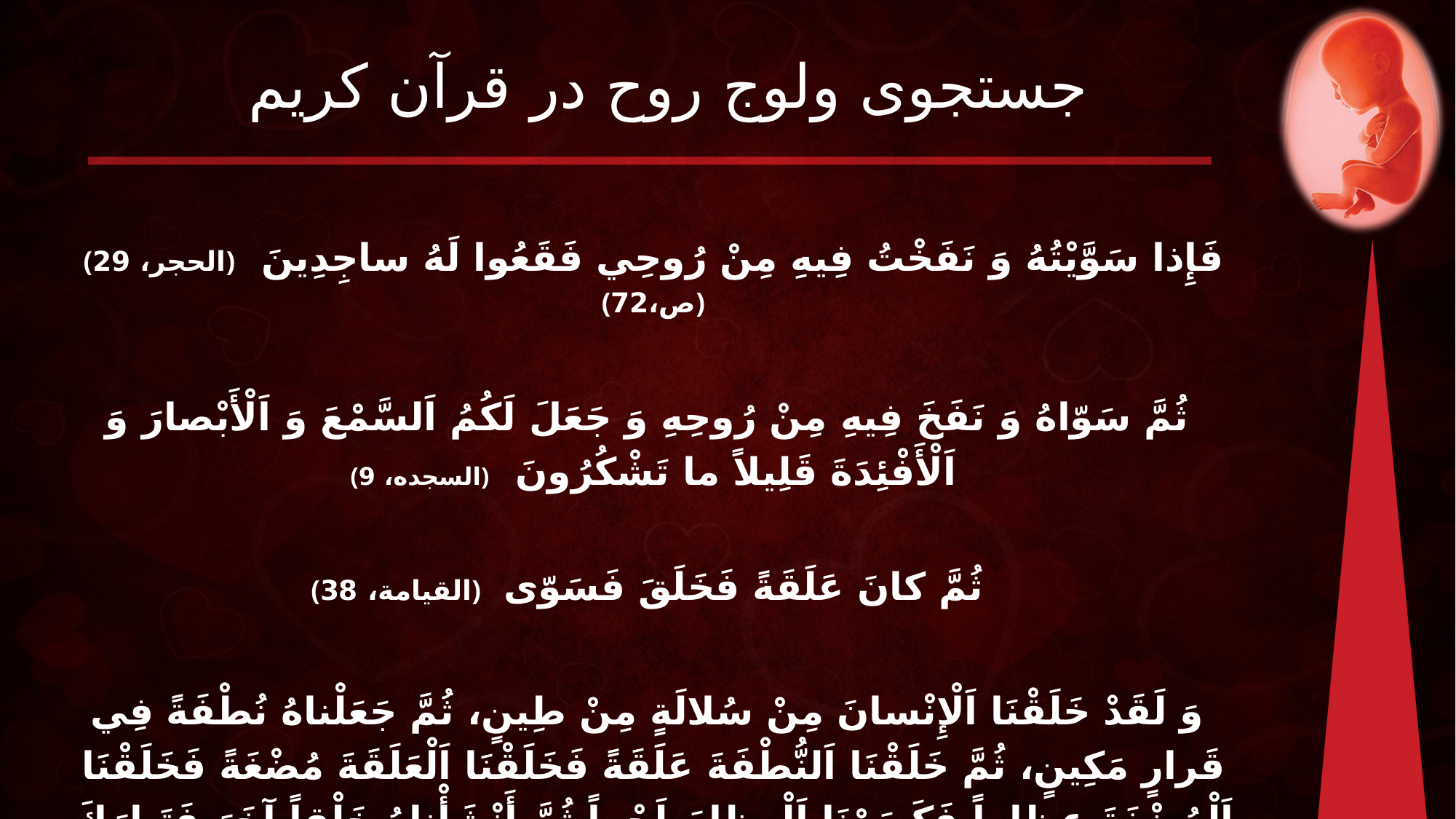

# جستجوی ولوج روح در قرآن کریم
فَإِذا سَوَّيْتُهُ وَ نَفَخْتُ فِيهِ مِنْ رُوحِي فَقَعُوا لَهُ ساجِدِينَ  ﴿الحجر، 29﴾ ﴿ص،72﴾

 ثُمَّ سَوّاهُ وَ نَفَخَ فِيهِ مِنْ رُوحِهِ وَ جَعَلَ لَكُمُ اَلسَّمْعَ وَ اَلْأَبْصارَ وَ اَلْأَفْئِدَةَ قَلِيلاً ما تَشْكُرُونَ  ﴿السجده‏، 9﴾

 ثُمَّ كانَ عَلَقَةً فَخَلَقَ فَسَوّى  ﴿القيامة، 38﴾

 وَ لَقَدْ خَلَقْنَا اَلْإِنْسانَ مِنْ سُلالَةٍ مِنْ طِينٍ، ثُمَّ جَعَلْناهُ نُطْفَةً فِي قَرارٍ مَكِينٍ، ثُمَّ خَلَقْنَا اَلنُّطْفَةَ عَلَقَةً فَخَلَقْنَا اَلْعَلَقَةَ مُضْغَةً فَخَلَقْنَا اَلْمُضْغَةَ عِظاماً فَكَسَوْنَا اَلْعِظامَ لَحْماً ثُمَّ أَنْشَأْناهُ خَلْقاً آخَرَ فَتَبارَكَ اَللّهُ أَحْسَنُ اَلْخالِقِينَ  ﴿المؤمنون‏، 12 تا 14﴾